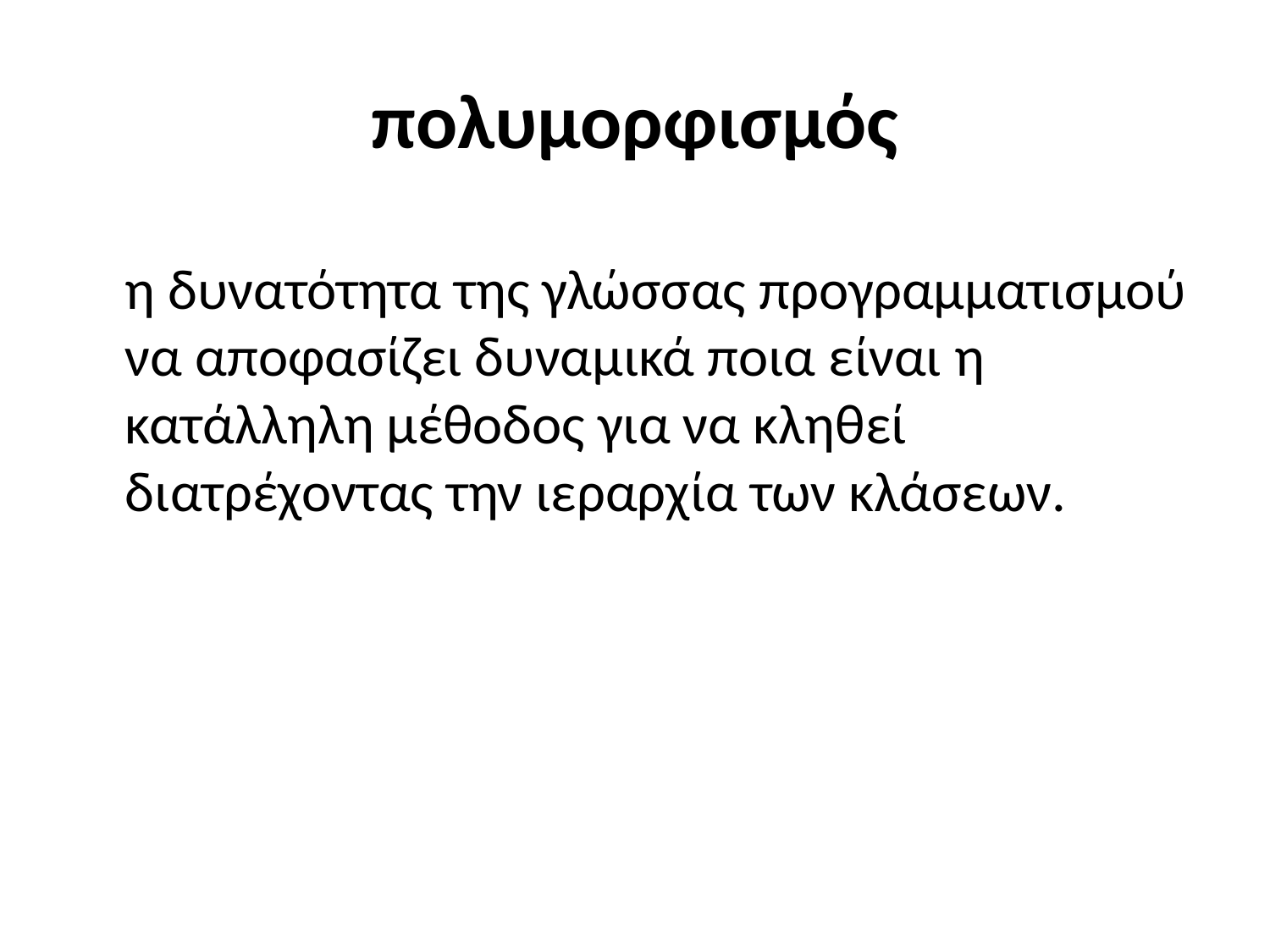

# πολυμορφισμός
	η δυνατότητα της γλώσσας προγραμματισμού να αποφασίζει δυναμικά ποια είναι η κατάλληλη μέθοδος για να κληθεί διατρέχοντας την ιεραρχία των κλάσεων.